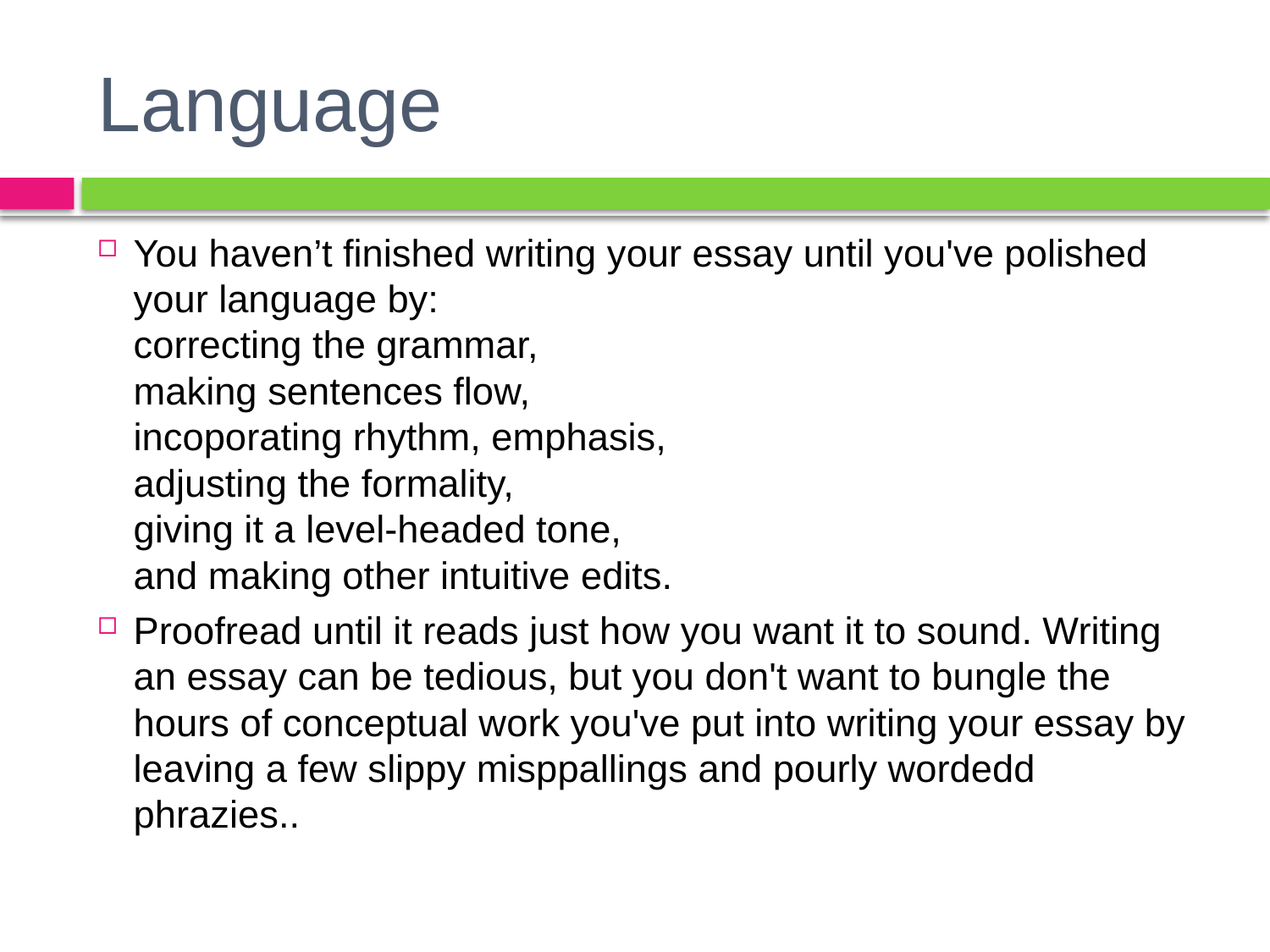

# Language
You haven’t finished writing your essay until you've polished your language by:
correcting the grammar,
making sentences flow,
incoporating rhythm, emphasis,
adjusting the formality,
giving it a level-headed tone,
and making other intuitive edits.
Proofread until it reads just how you want it to sound. Writing an essay can be tedious, but you don't want to bungle the hours of conceptual work you've put into writing your essay by leaving a few slippy misppallings and pourly wordedd phrazies..